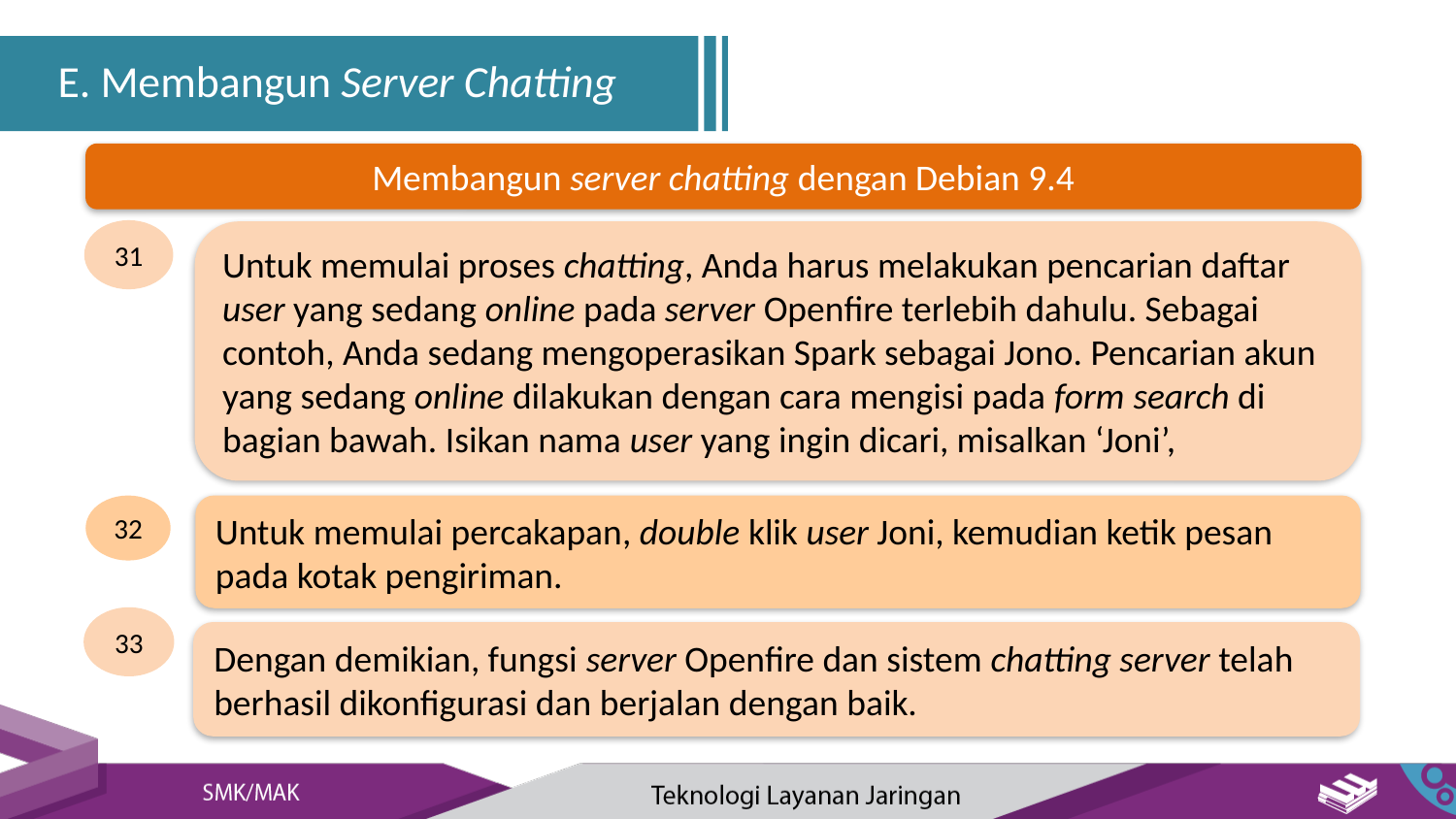

E. Membangun Server Chatting
E. Membangun Server Chatting
Membangun server chatting dengan Debian 9.4
31
Untuk memulai proses chatting, Anda harus melakukan pencarian daftar user yang sedang online pada server Openfire terlebih dahulu. Sebagai contoh, Anda sedang mengoperasikan Spark sebagai Jono. Pencarian akun yang sedang online dilakukan dengan cara mengisi pada form search di bagian bawah. Isikan nama user yang ingin dicari, misalkan ‘Joni’,
32
Untuk memulai percakapan, double klik user Joni, kemudian ketik pesan pada kotak pengiriman.
33
Dengan demikian, fungsi server Openfire dan sistem chatting server telah berhasil dikonfigurasi dan berjalan dengan baik.